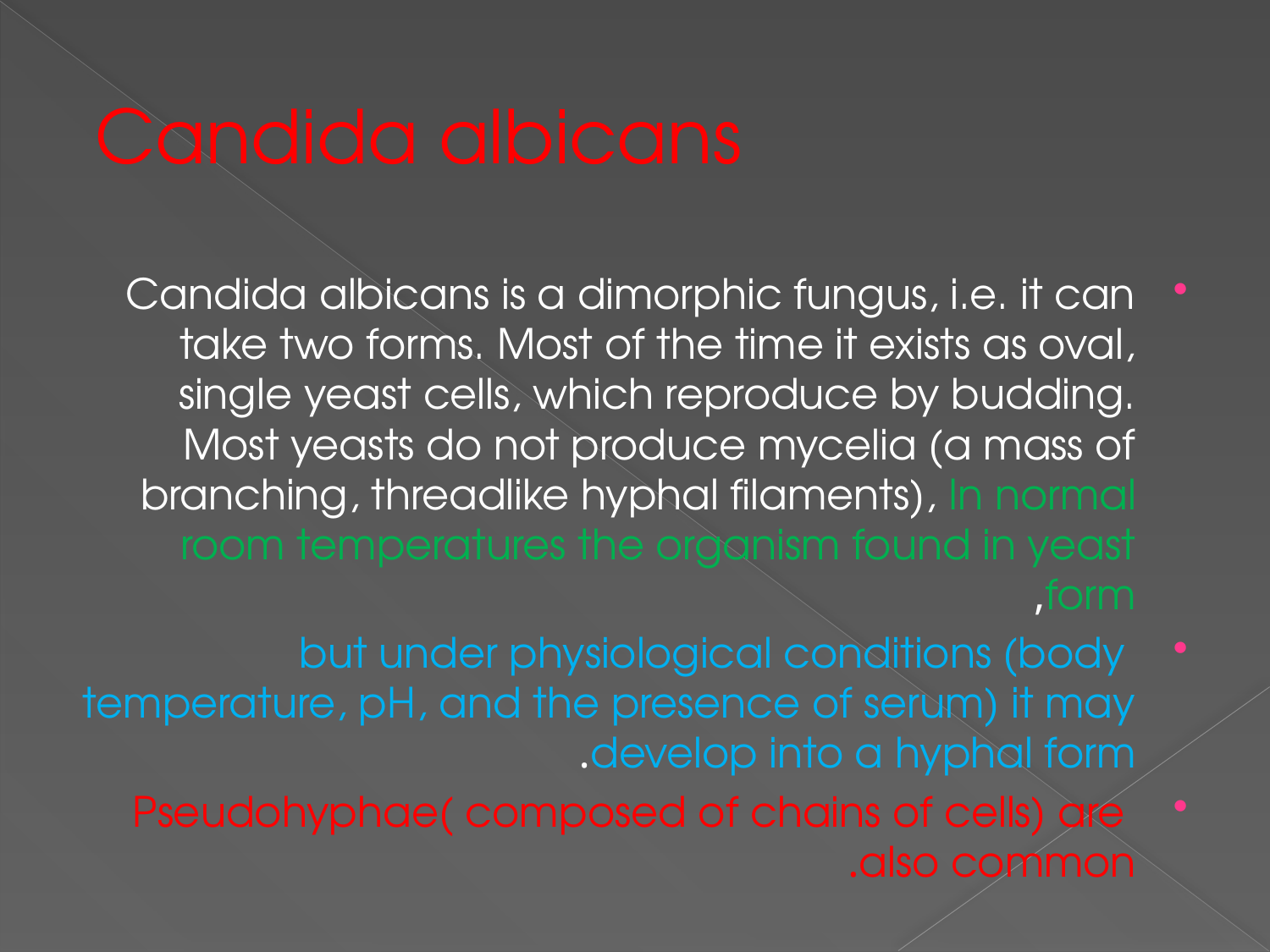

# Candida albicans
Candida albicans is a dimorphic fungus, i.e. it can take two forms. Most of the time it exists as oval, single yeast cells, which reproduce by budding. Most yeasts do not produce mycelia (a mass of branching, threadlike hyphal filaments), In normal room temperatures the organism found in yeast form,
 but under physiological conditions (body temperature, pH, and the presence of serum) it may develop into a hyphal form.
 Pseudohyphae( composed of chains of cells) are also common.